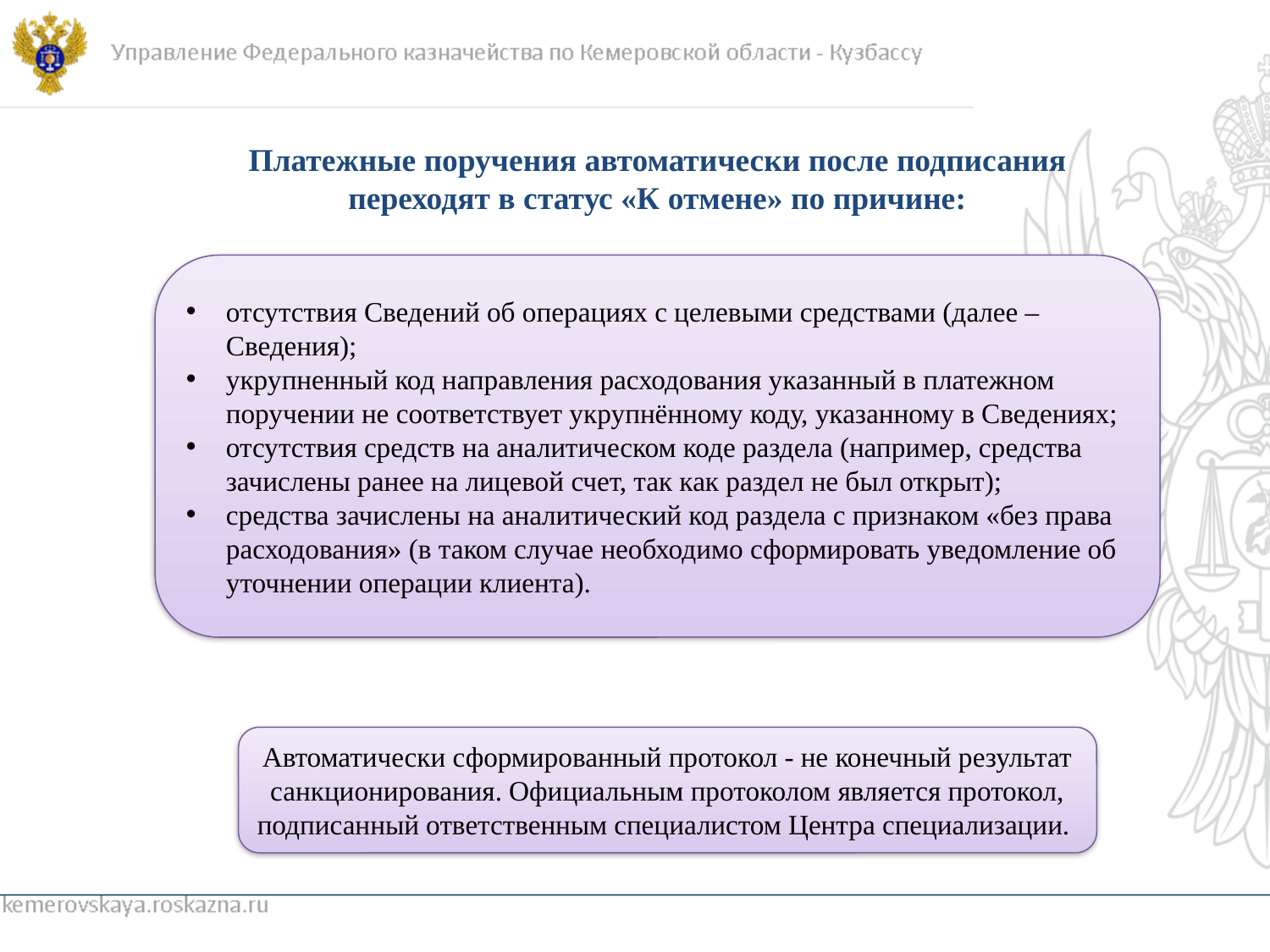

Платежные поручения автоматически после подписания переходят в статус «К отмене» по причине:
отсутствия Сведений об операциях с целевыми средствами (далее – Сведения);
укрупненный код направления расходования указанный в платежном поручении не соответствует укрупнённому коду, указанному в Сведениях;
отсутствия средств на аналитическом коде раздела (например, средства зачислены ранее на лицевой счет, так как раздел не был открыт);
средства зачислены на аналитический код раздела с признаком «без права расходования» (в таком случае необходимо сформировать уведомление об уточнении операции клиента).
Автоматически сформированный протокол - не конечный результат санкционирования. Официальным протоколом является протокол, подписанный ответственным специалистом Центра специализации.
16
kemerovskaya.roskazna.ru
Управление Федерального казначейства по Кемеровской области - Кузбассу